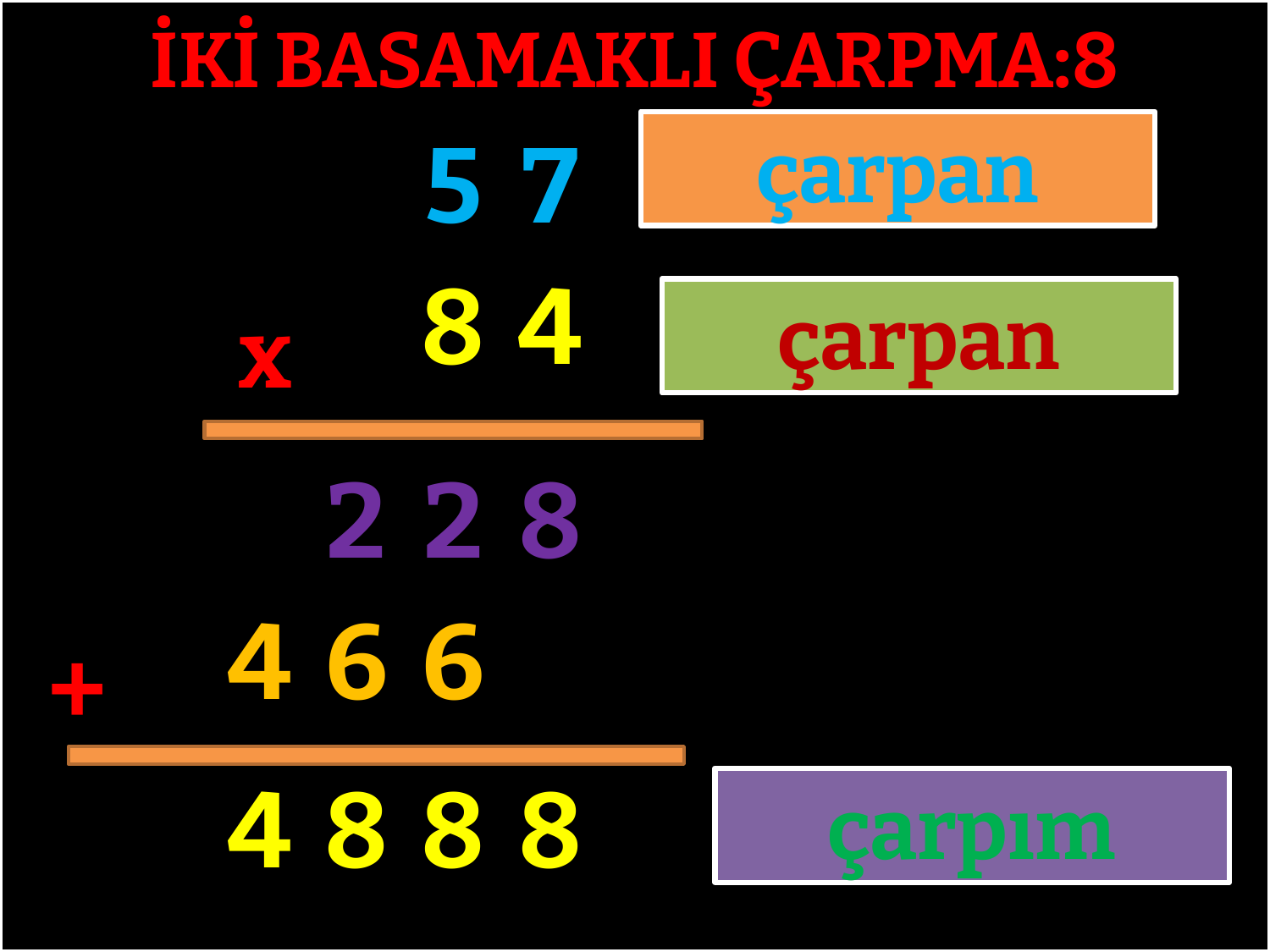

İKİ BASAMAKLI ÇARPMA:8
7
5
çarpan
8
4
çarpan
x
#

2
2
8
4
6
6
+

4
8
8
8
çarpım